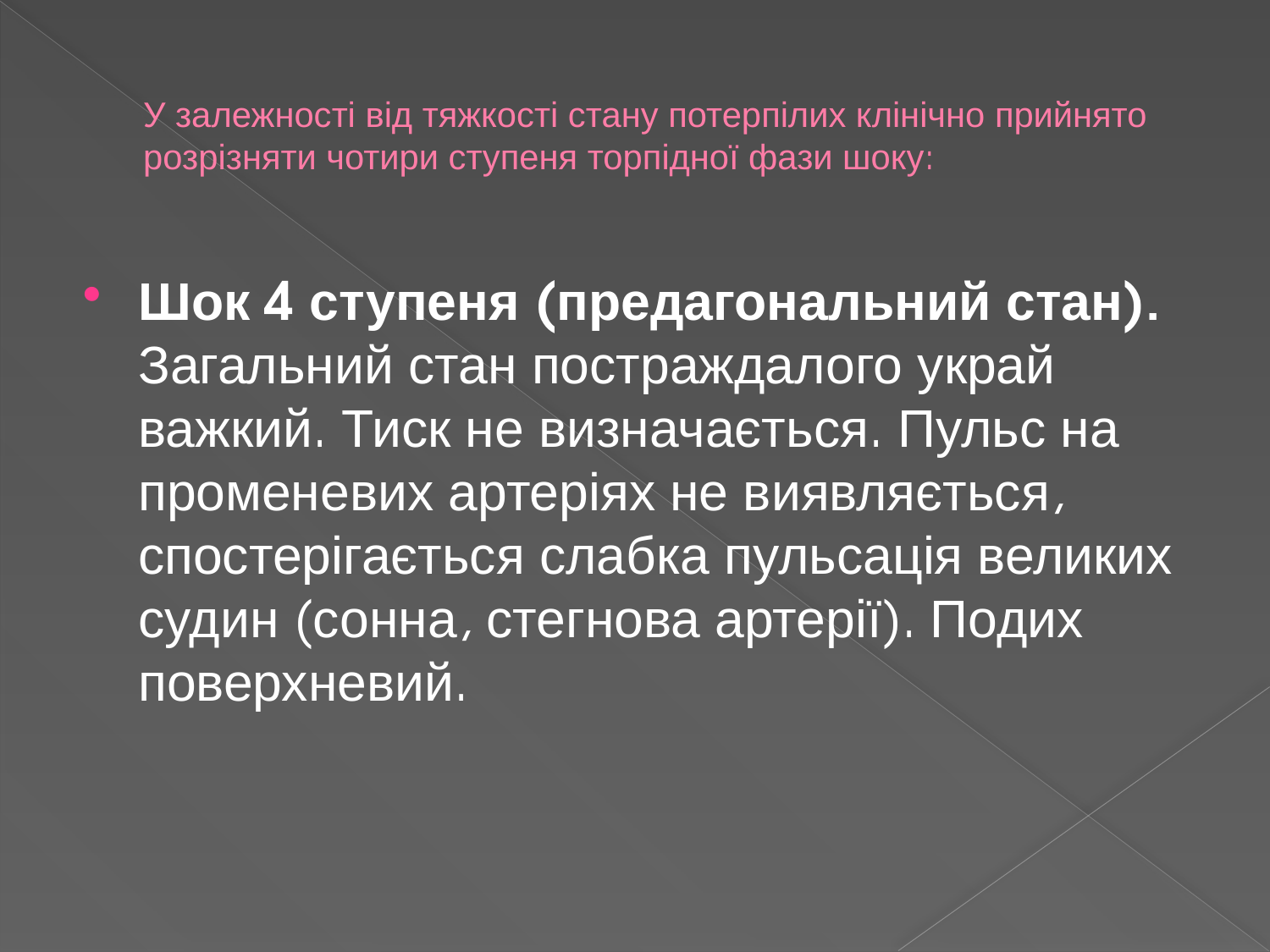

# У залежності від тяжкості стану потерпілих клінічно прийнято розрізняти чотири ступеня торпідної фази шоку:
Шок 4 ступеня (предагональний стан). Загальний стан постраждалого украй важкий. Тиск не визначається. Пульс на променевих артеріях не виявляється, спостерігається слабка пульсація великих судин (сонна, стегнова артерії). Подих поверхневий.